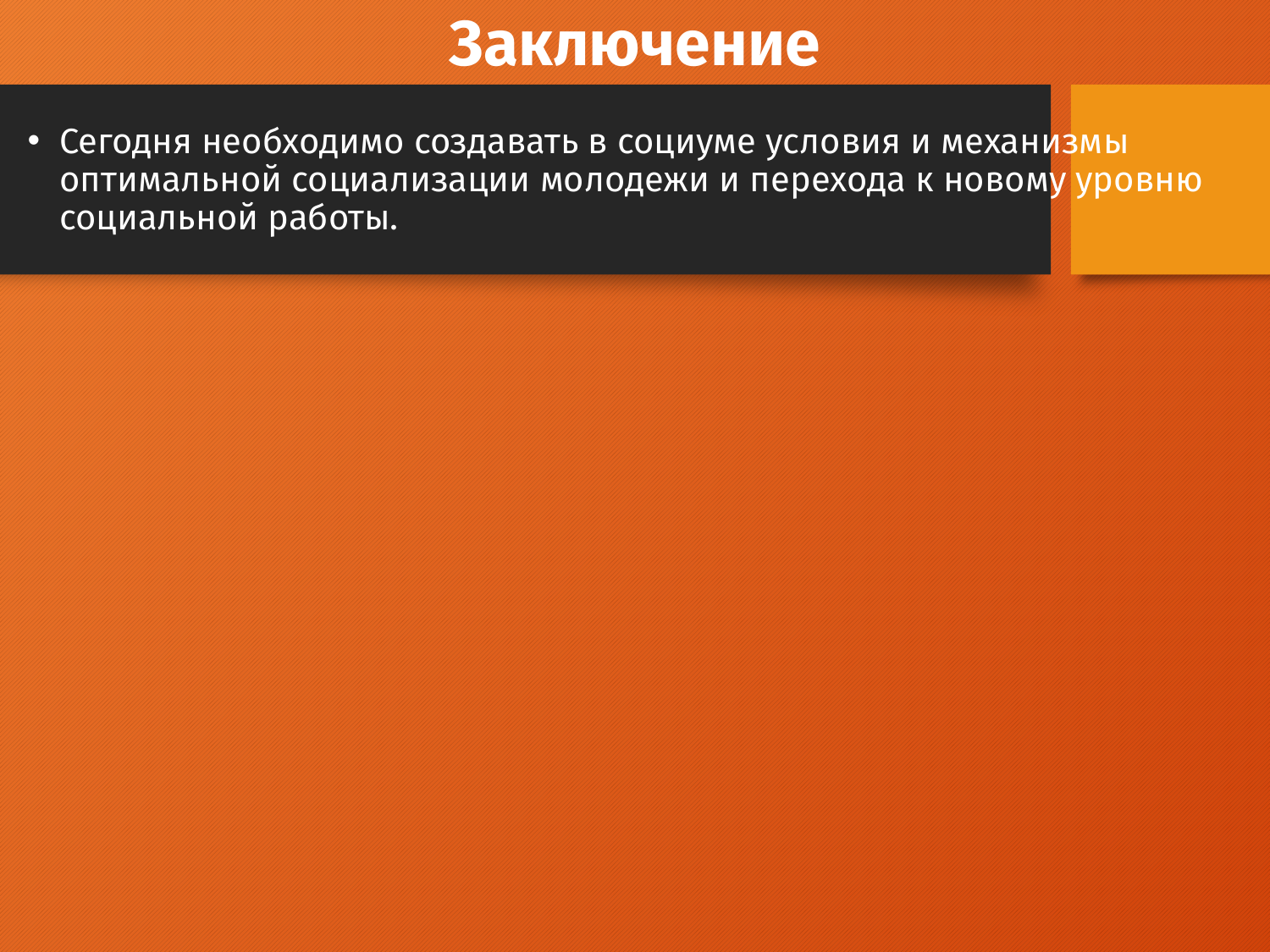

# Заключение
Сегодня необходимо создавать в социуме условия и механизмы оптимальной социализации молодежи и перехода к новому уровню социальной работы.